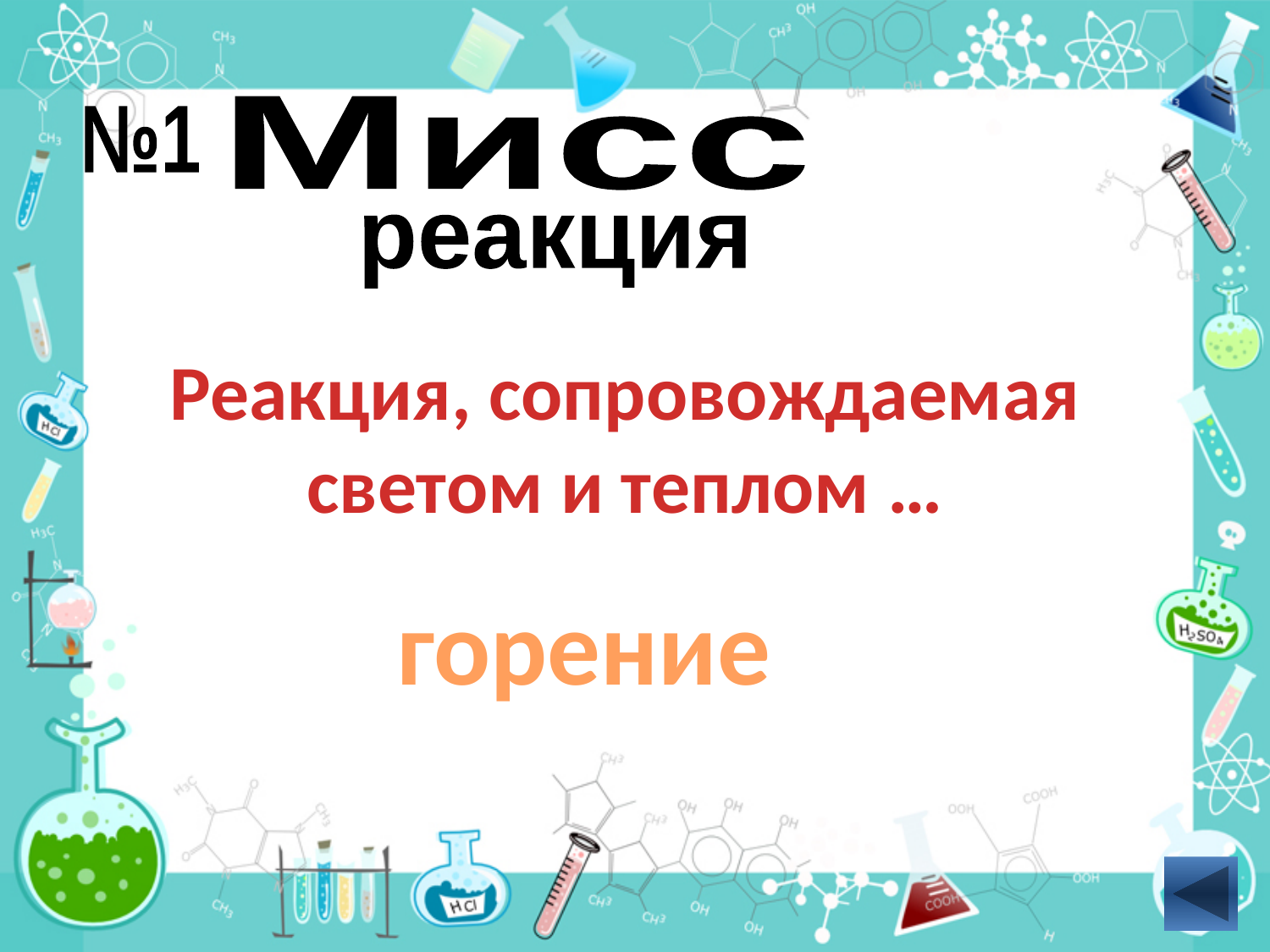

Мисс
№1
реакция
Реакция, сопровождаемая светом и теплом …
горение